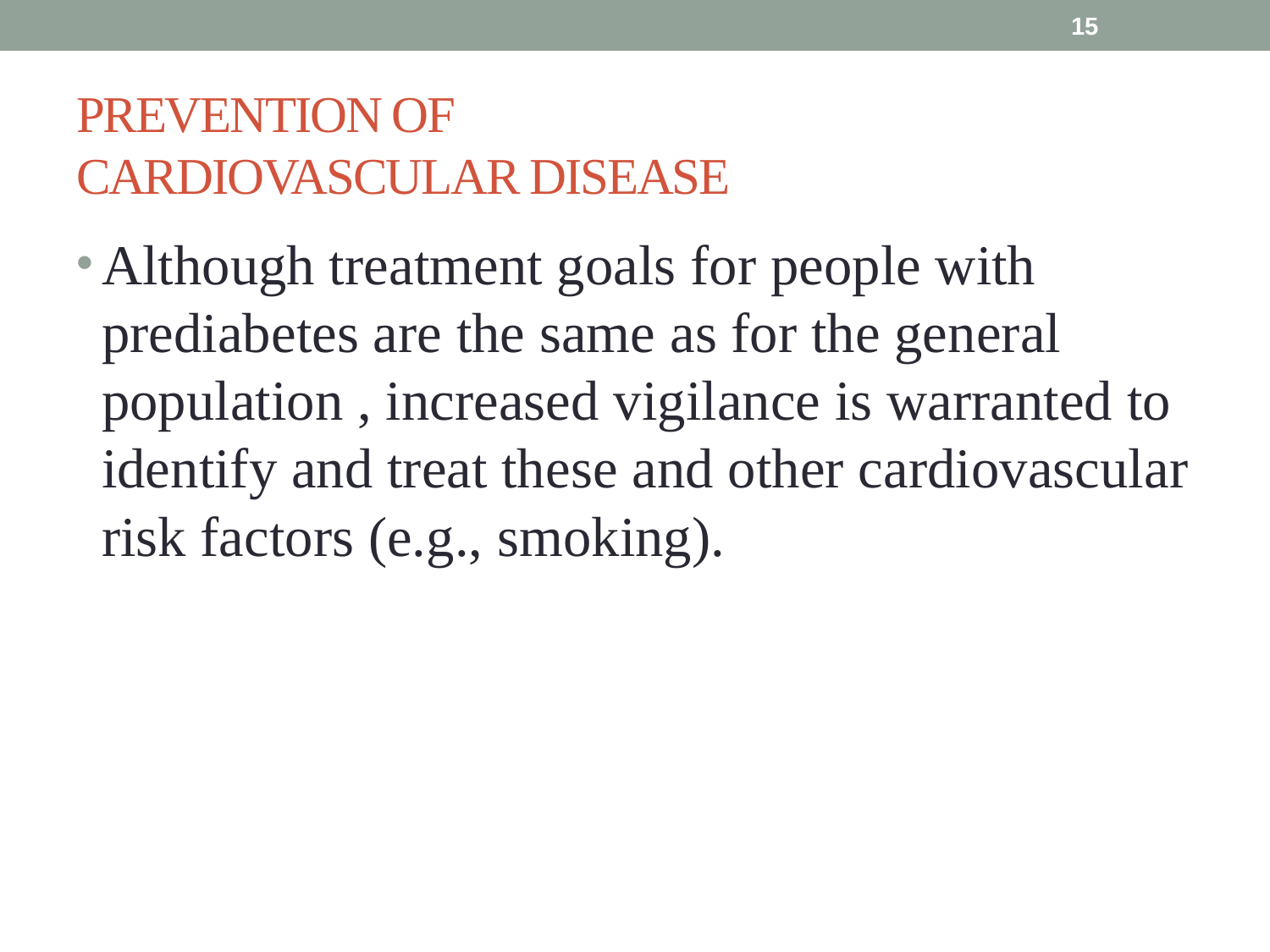

15
# PREVENTION OF CARDIOVASCULAR DISEASE
Although treatment goals for people with prediabetes are the same as for the general population , increased vigilance is warranted to identify and treat these and other cardiovascular risk factors (e.g., smoking).